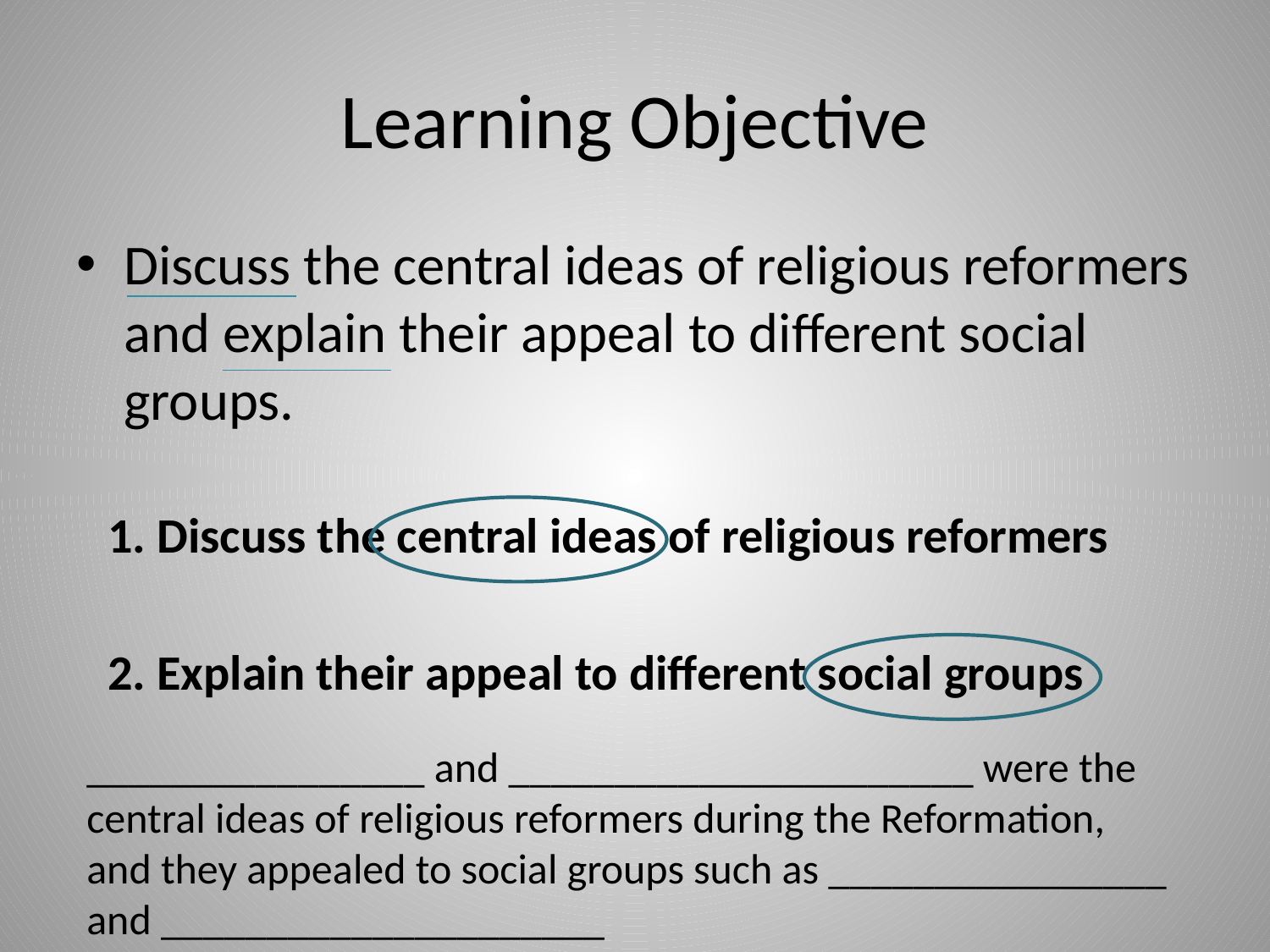

# Learning Objective
Discuss the central ideas of religious reformers and explain their appeal to different social groups.

1. Discuss the central ideas of religious reformers

2. Explain their appeal to different social groups

________________ and ______________________ were the central ideas of religious reformers during the Reformation, and they appealed to social groups such as ________________ and _____________________